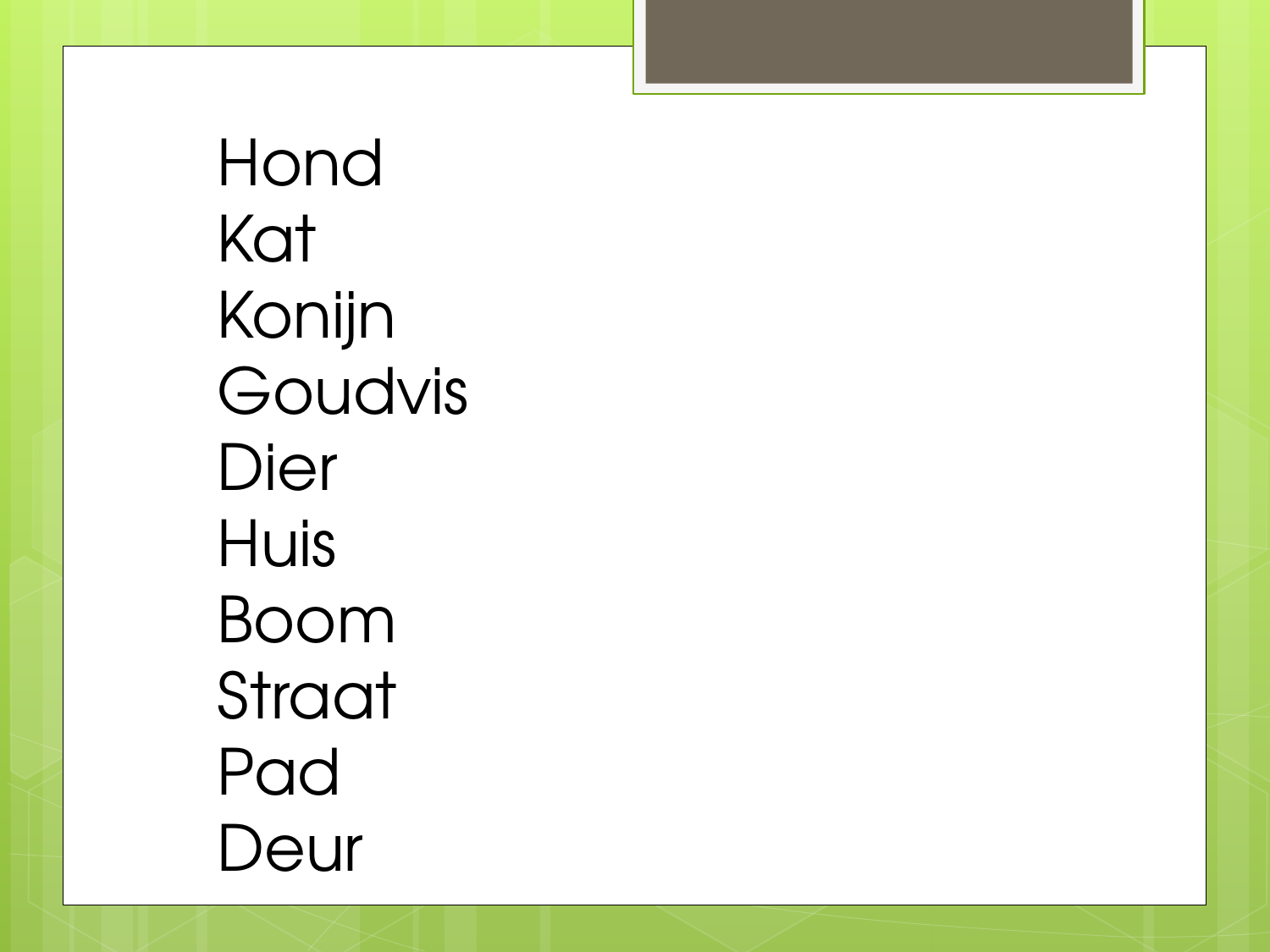

Hond
Kat
Konijn
Goudvis
Dier
Huis
Boom
Straat
Pad
Deur